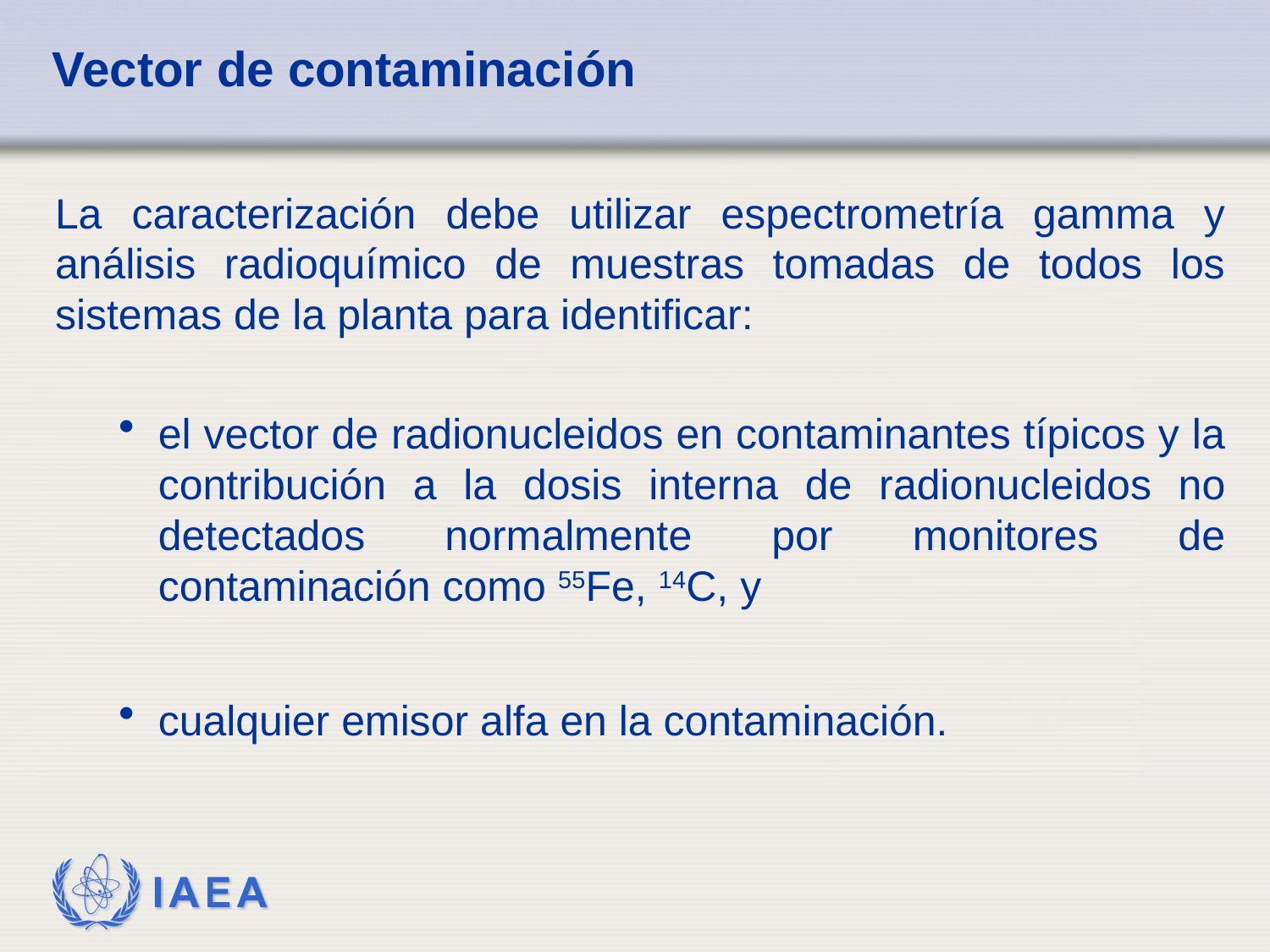

# Vector de contaminación
La caracterización debe utilizar espectrometría gamma y análisis radioquímico de muestras tomadas de todos los sistemas de la planta para identificar:

el vector de radionucleidos en contaminantes típicos y la contribución a la dosis interna de radionucleidos no detectados normalmente por monitores de contaminación como 55Fe, 14C, y

cualquier emisor alfa en la contaminación.